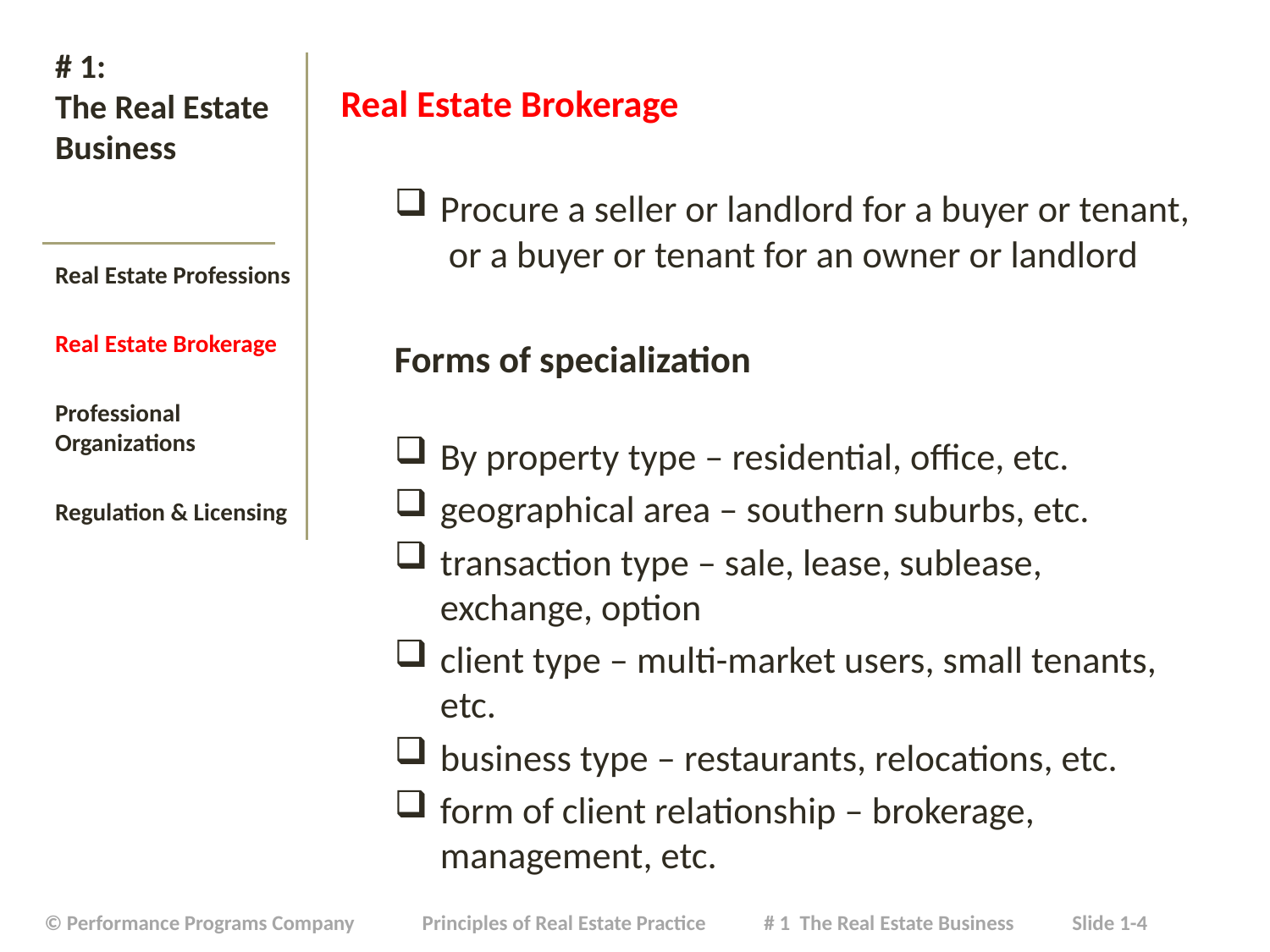

# # 1: The Real Estate Business

Real Estate Brokerage

Procure a seller or landlord for a buyer or tenant,  or a buyer or tenant for an owner or landlord

Forms of specialization
By property type – residential, office, etc.
geographical area – southern suburbs, etc.
transaction type – sale, lease, sublease, exchange, option
client type – multi-market users, small tenants, etc.
business type – restaurants, relocations, etc.
form of client relationship – brokerage, management, etc.

Real Estate Professions

Real Estate Brokerage

Professional Organizations

Regulation & Licensing

| © Performance Programs Company Principles of Real Estate Practice # 1 The Real Estate Business Slide 1-4 |
| --- |